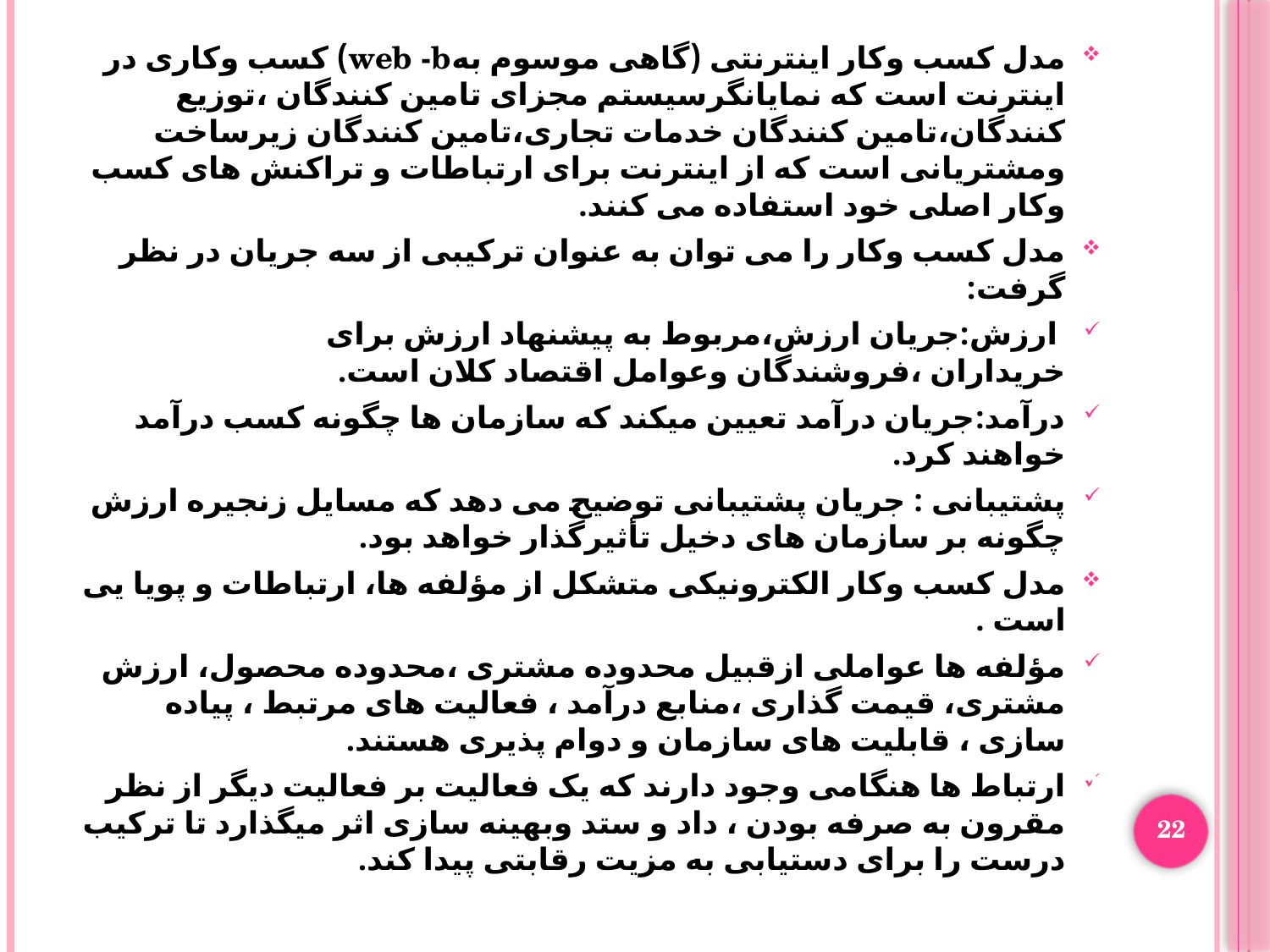

مدل کسب وکار اینترنتی (گاهی موسوم بهweb -b) کسب وکاری در اینترنت است که نمایانگرسیستم مجزای تامین کنندگان ،توزیع کنندگان،تامین کنندگان خدمات تجاری،تامین کنندگان زیرساخت ومشتریانی است که از اینترنت برای ارتباطات و تراکنش های کسب وکار اصلی خود استفاده می کنند.
مدل کسب وکار را می توان به عنوان ترکیبی از سه جریان در نظر گرفت:
 ارزش:جریان ارزش،مربوط به پیشنهاد ارزش برای خریداران ،فروشندگان وعوامل اقتصاد کلان است.
درآمد:جریان درآمد تعیین میکند که سازمان ها چگونه کسب درآمد خواهند کرد.
پشتیبانی : جریان پشتیبانی توضیح می دهد که مسایل زنجیره ارزش چگونه بر سازمان های دخیل تأثیرگذار خواهد بود.
مدل کسب وکار الکترونیکی متشکل از مؤلفه ها، ارتباطات و پویا یی است .
مؤلفه ها عواملی ازقبیل محدوده مشتری ،محدوده محصول، ارزش مشتری، قیمت گذاری ،منابع درآمد ، فعالیت های مرتبط ، پیاده سازی ، قابلیت های سازمان و دوام پذیری هستند.
ارتباط ها هنگامی وجود دارند که یک فعالیت بر فعالیت دیگر از نظر مقرون به صرفه بودن ، داد و ستد وبهینه سازی اثر میگذارد تا ترکیب درست را برای دستیابی به مزیت رقابتی پیدا کند.

1
1
22